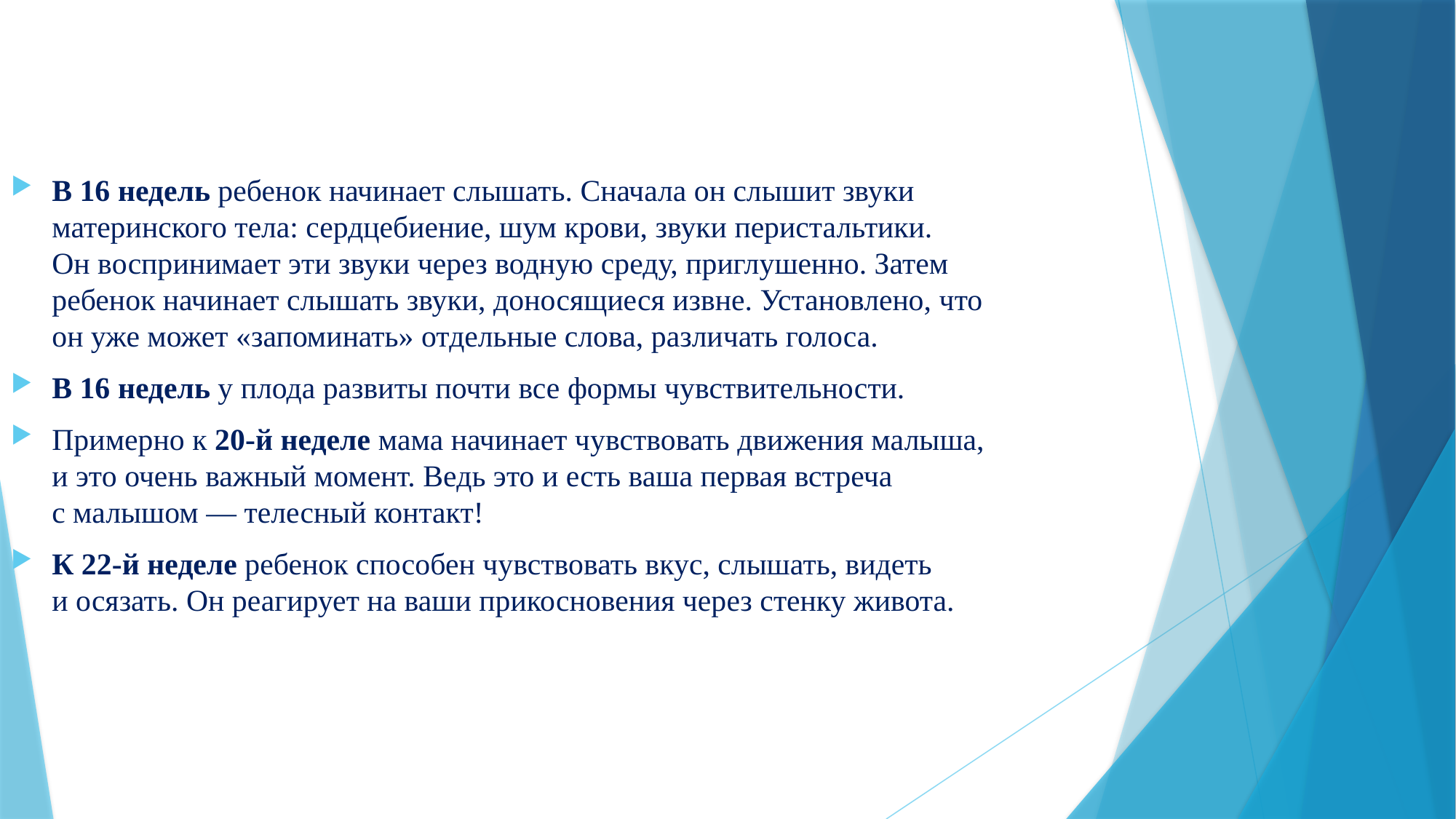

В 16 недель ребенок начинает слышать. Сначала он слышит звуки материнского тела: сердцебиение, шум крови, звуки перистальтики. Он воспринимает эти звуки через водную среду, приглушенно. Затем ребенок начинает слышать звуки, доносящиеся извне. Установлено, что он уже может «запоминать» отдельные слова, различать голоса.
В 16 недель у плода развиты почти все формы чувствительности.
Примерно к 20-й неделе мама начинает чувствовать движения малыша, и это очень важный момент. Ведь это и есть ваша первая встреча с малышом — телесный контакт!
К 22-й неделе ребенок способен чувствовать вкус, слышать, видеть и осязать. Он реагирует на ваши прикосновения через стенку живота.